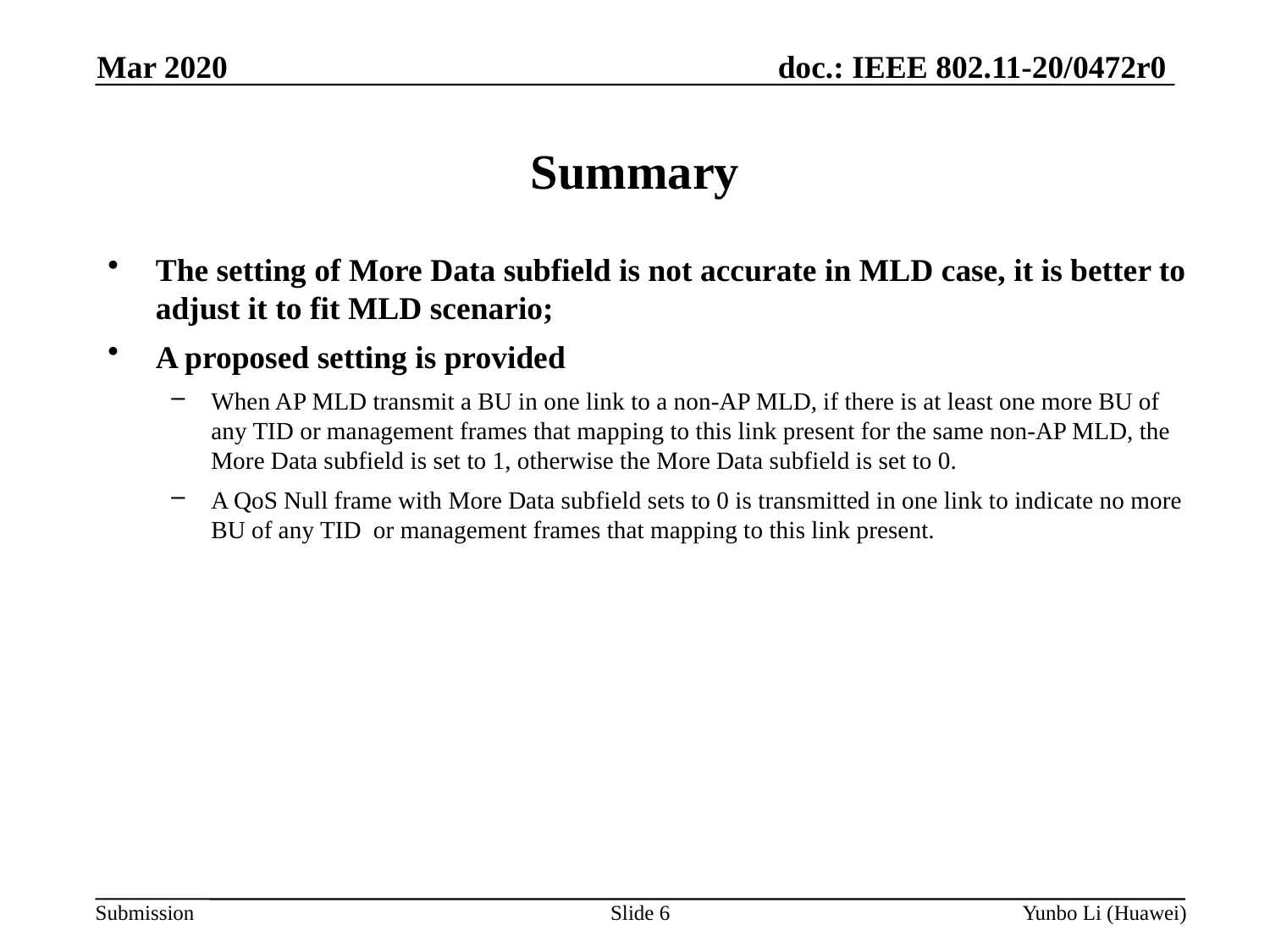

Mar 2020
Summary
The setting of More Data subfield is not accurate in MLD case, it is better to adjust it to fit MLD scenario;
A proposed setting is provided
When AP MLD transmit a BU in one link to a non-AP MLD, if there is at least one more BU of any TID or management frames that mapping to this link present for the same non-AP MLD, the More Data subfield is set to 1, otherwise the More Data subfield is set to 0.
A QoS Null frame with More Data subfield sets to 0 is transmitted in one link to indicate no more BU of any TID  or management frames that mapping to this link present.

Slide 6
Yunbo Li (Huawei)